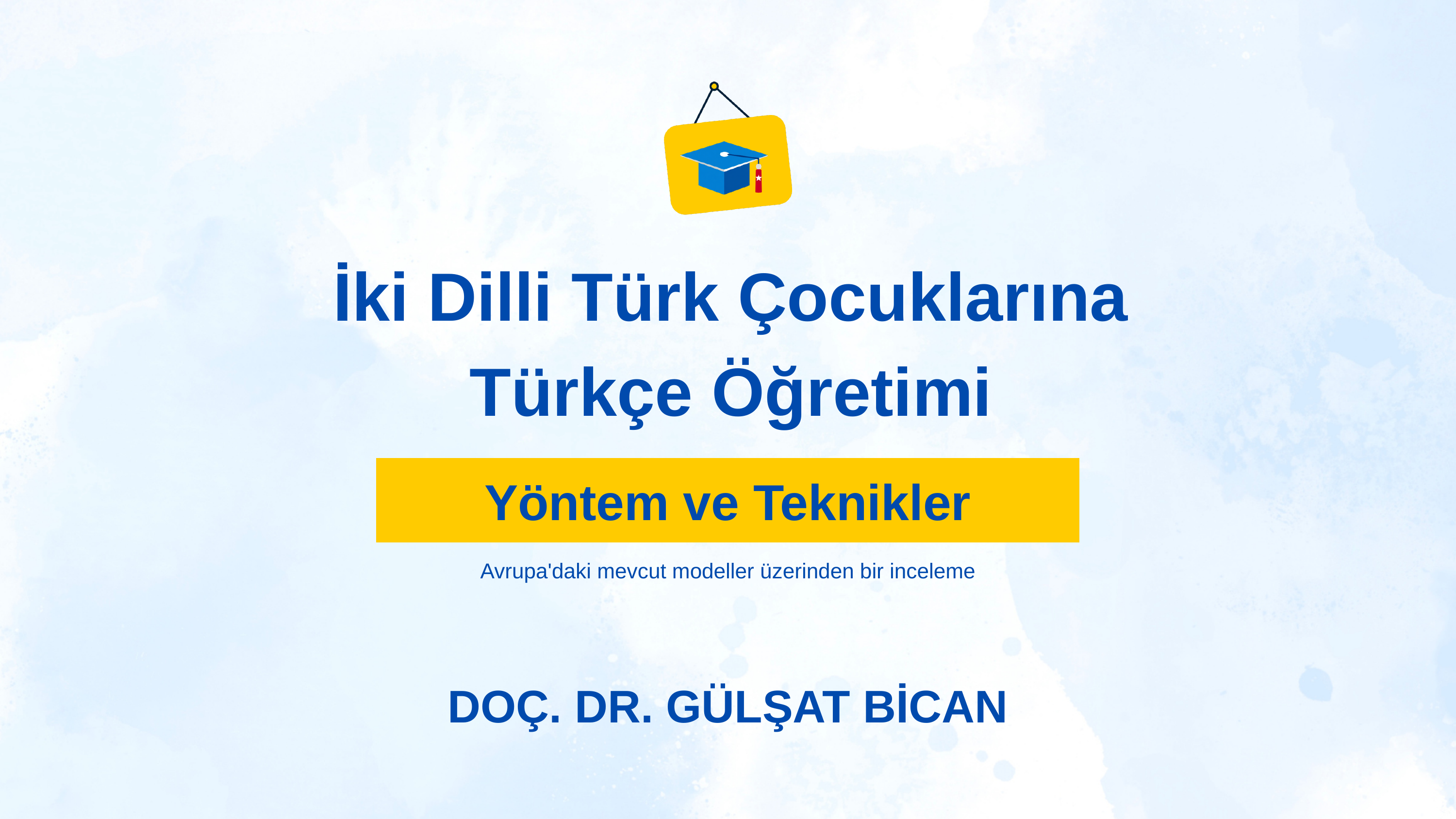

İki Dilli Türk Çocuklarına Türkçe Öğretimi

Yöntem ve Teknikler
Avrupa'daki mevcut modeller üzerinden bir inceleme
DOÇ. DR. GÜLŞAT BİCAN